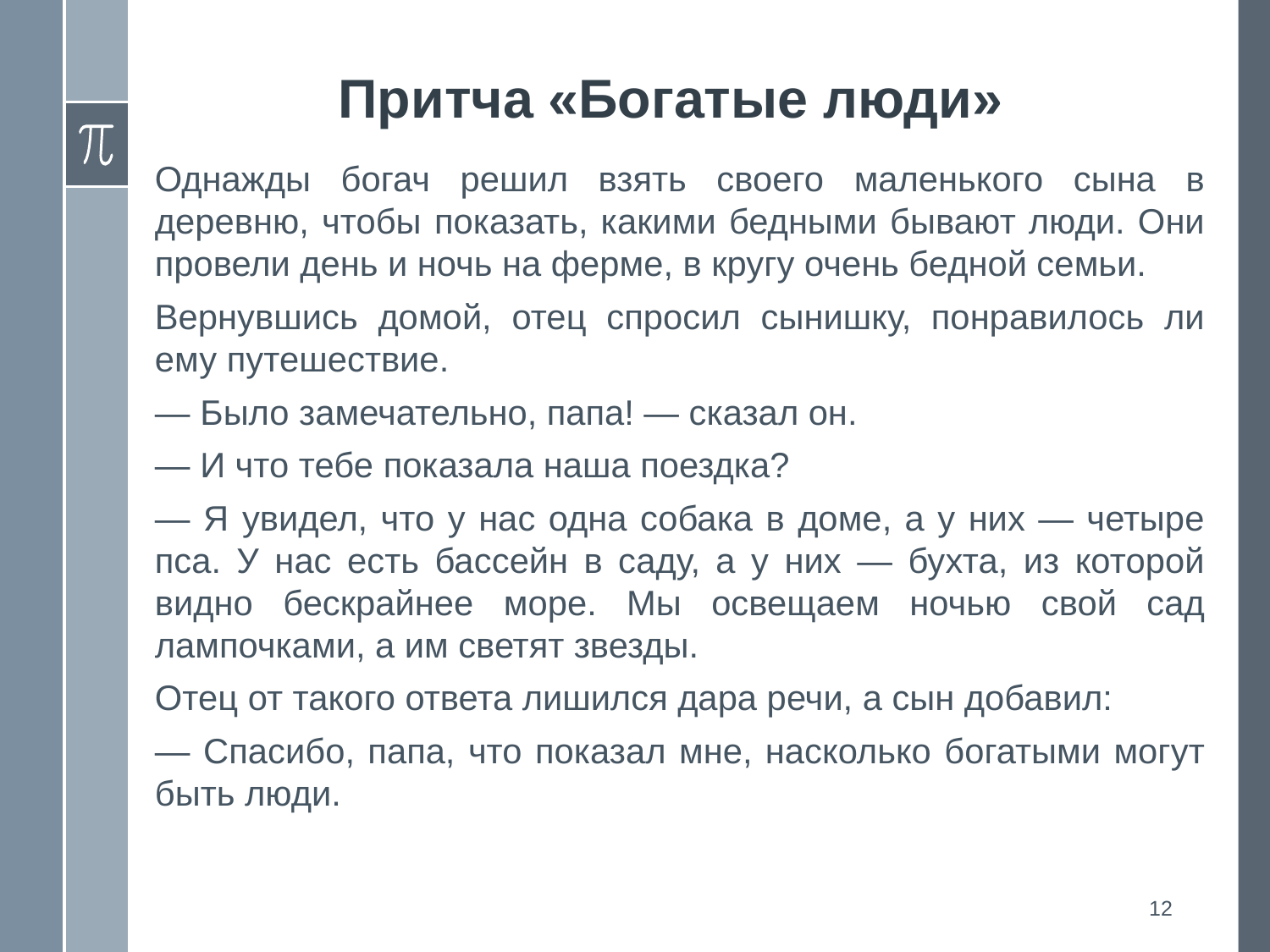

# Притча «Богатые люди»
Однажды богач решил взять своего маленького сына в деревню, чтобы показать, какими бедными бывают люди. Они провели день и ночь на ферме, в кругу очень бедной семьи.
Вернувшись домой, отец спросил сынишку, понравилось ли ему путешествие.
— Было замечательно, папа! — сказал он.
— И что тебе показала наша поездка?
— Я увидел, что у нас одна собака в доме, а у них — четыре пса. У нас есть бассейн в саду, а у них — бухта, из которой видно бескрайнее море. Мы освещаем ночью свой сад лампочками, а им светят звезды.
Отец от такого ответа лишился дара речи, а сын добавил:
— Спасибо, папа, что показал мне, насколько богатыми могут быть люди.
12